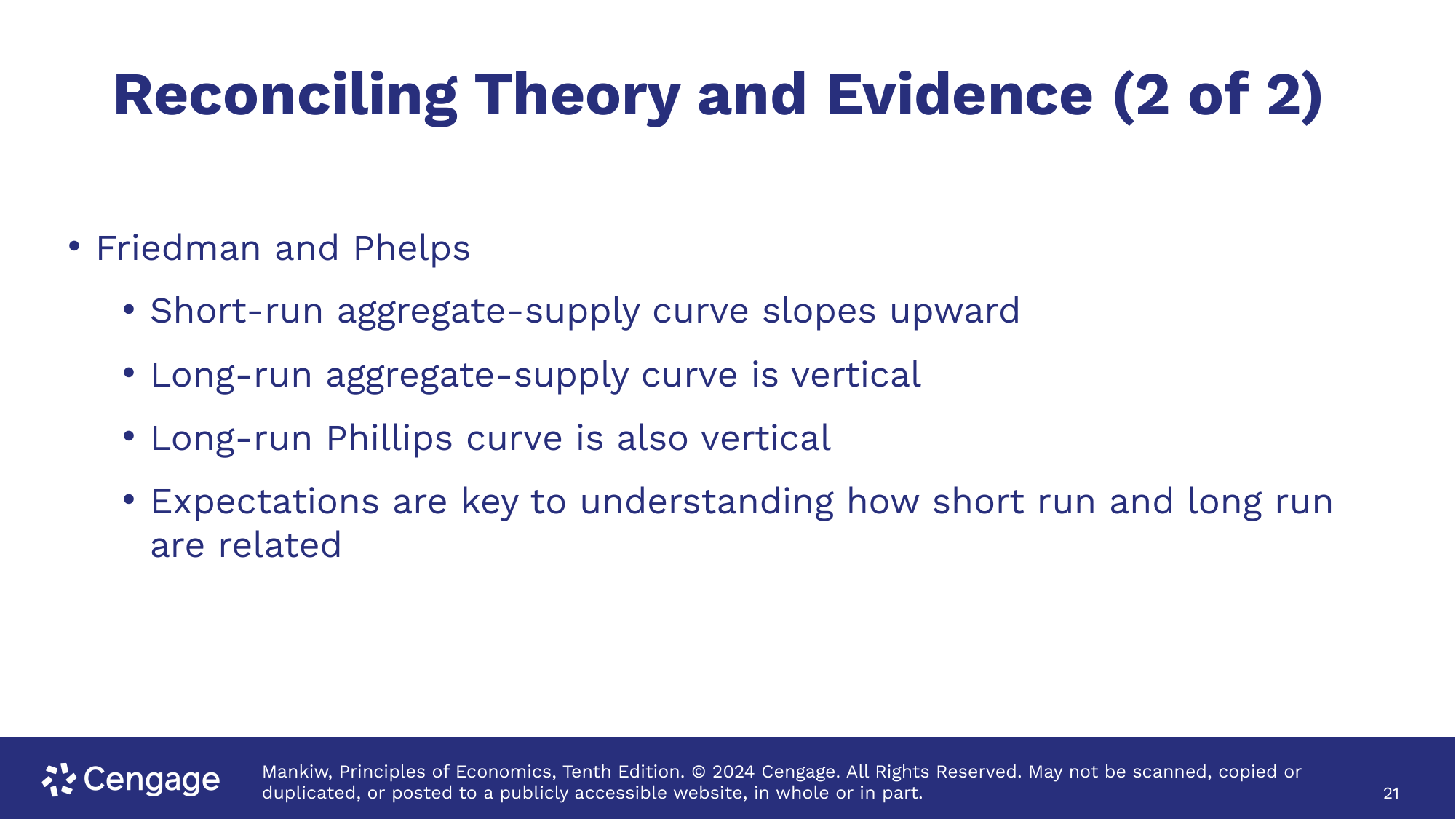

# Reconciling Theory and Evidence (2 of 2)
Friedman and Phelps
Short-run aggregate-supply curve slopes upward
Long-run aggregate-supply curve is vertical
Long-run Phillips curve is also vertical
Expectations are key to understanding how short run and long run are related